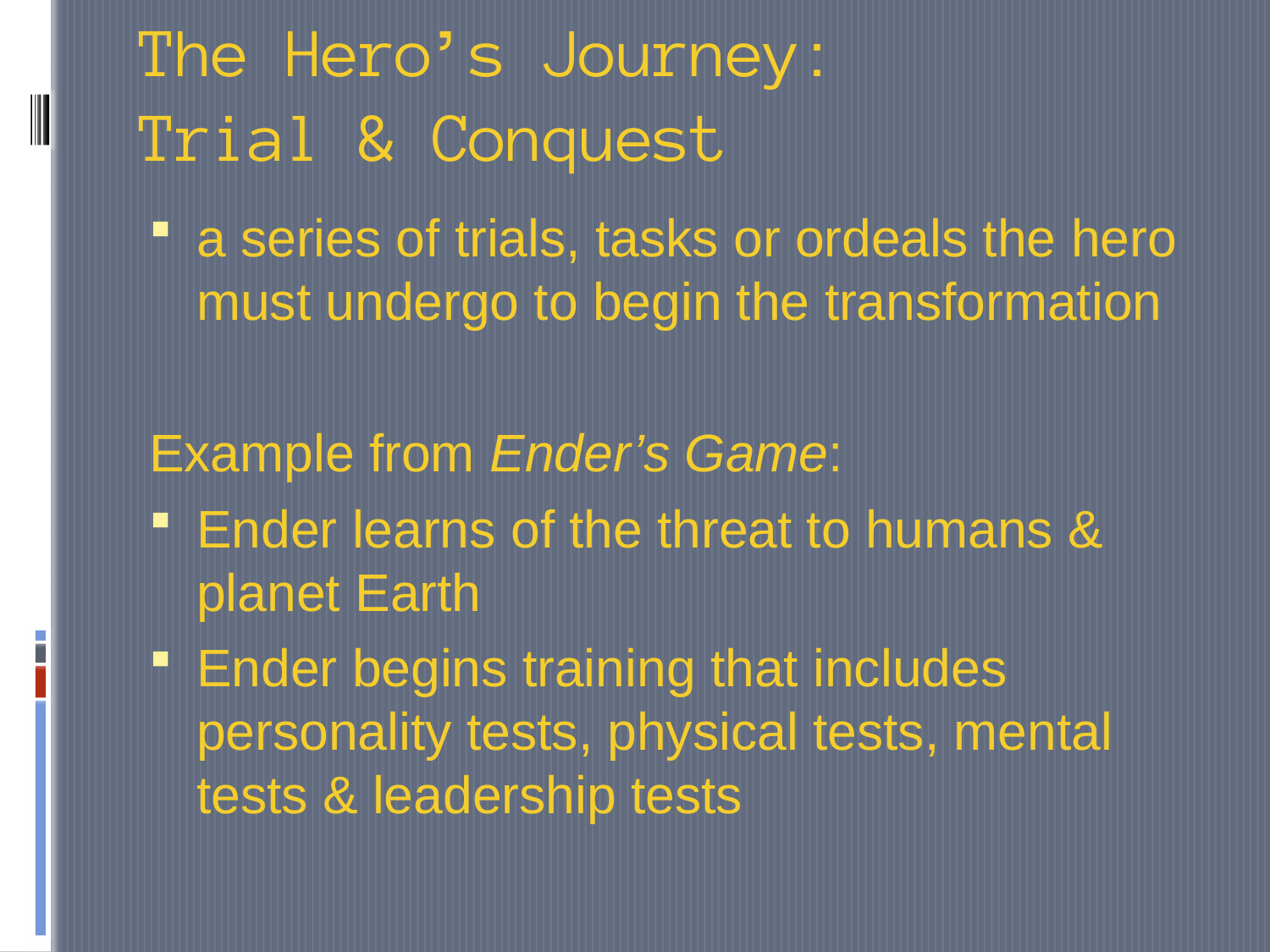

# The Hero’s Journey: Trial & Conquest
a series of trials, tasks or ordeals the hero must undergo to begin the transformation

Example from Ender’s Game:
Ender learns of the threat to humans & planet Earth
Ender begins training that includes personality tests, physical tests, mental tests & leadership tests